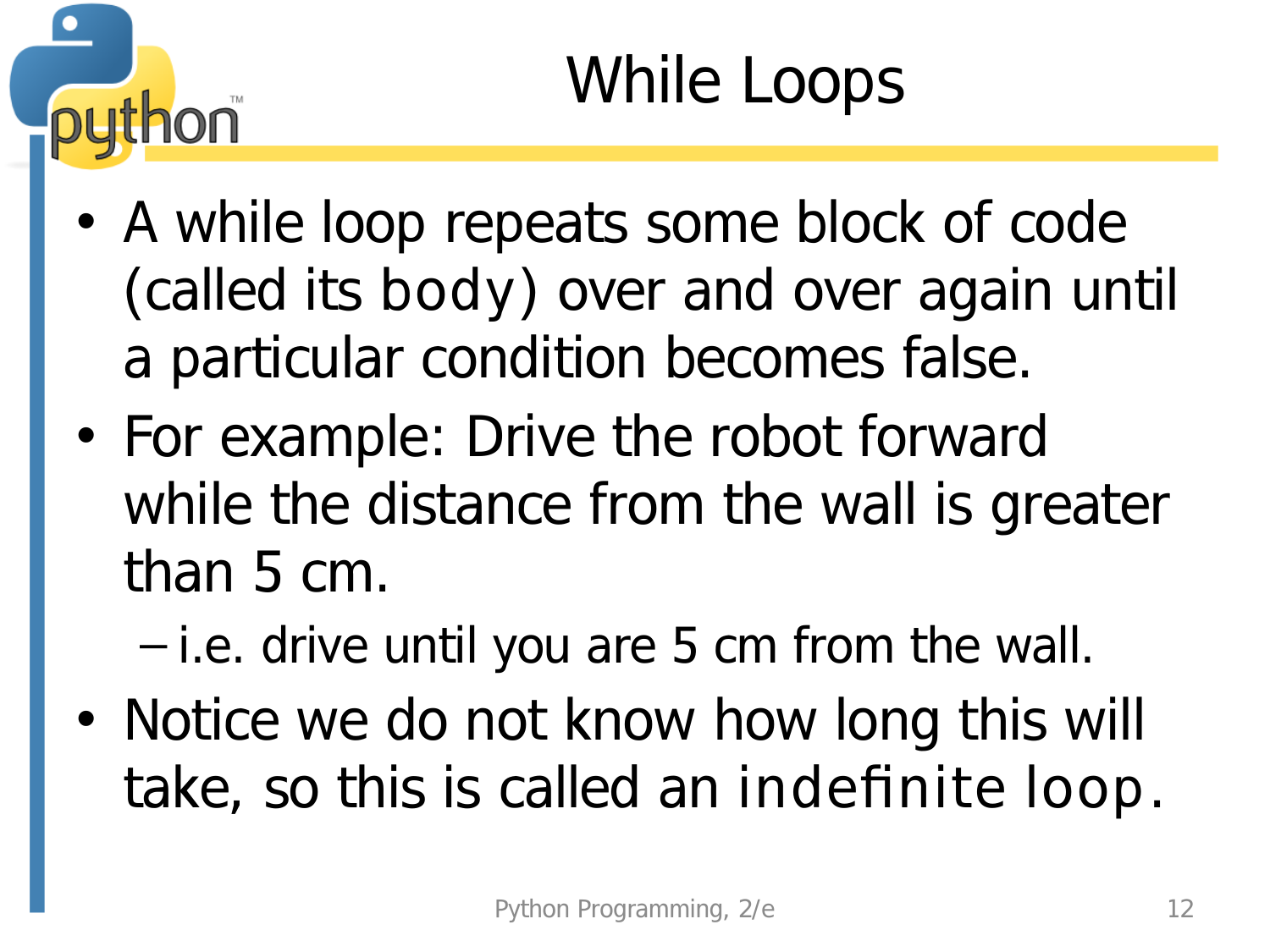

# While Loops
A while loop repeats some block of code (called its body) over and over again until a particular condition becomes false.
For example: Drive the robot forward while the distance from the wall is greater than 5 cm.
i.e. drive until you are 5 cm from the wall.
Notice we do not know how long this will take, so this is called an indefinite loop.
Python Programming, 2/e
12